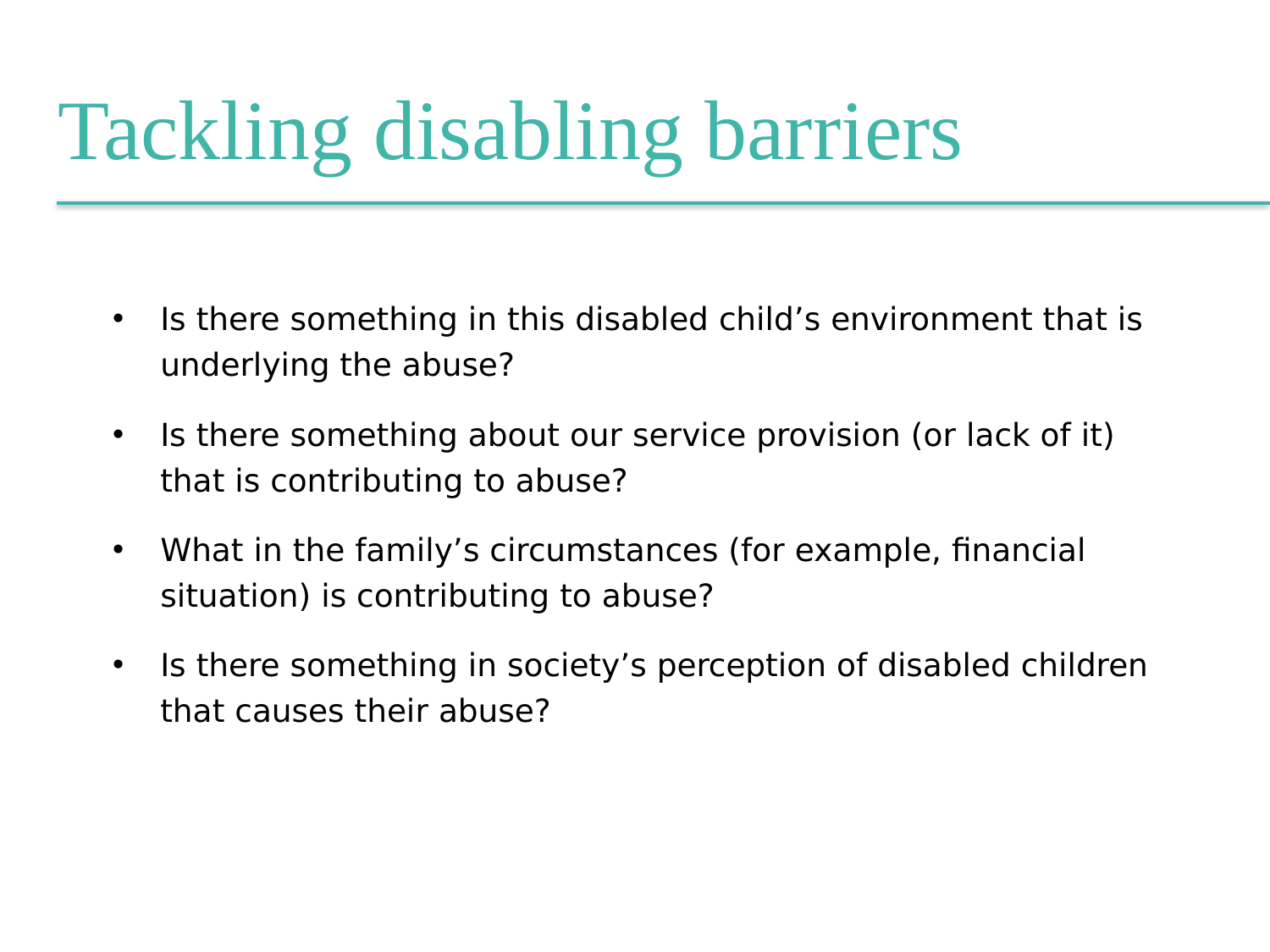

Tackling disabling barriers
Is there something in this disabled child’s environment that is underlying the abuse?
Is there something about our service provision (or lack of it) that is contributing to abuse?
What in the family’s circumstances (for example, financial situation) is contributing to abuse?
Is there something in society’s perception of disabled children that causes their abuse?